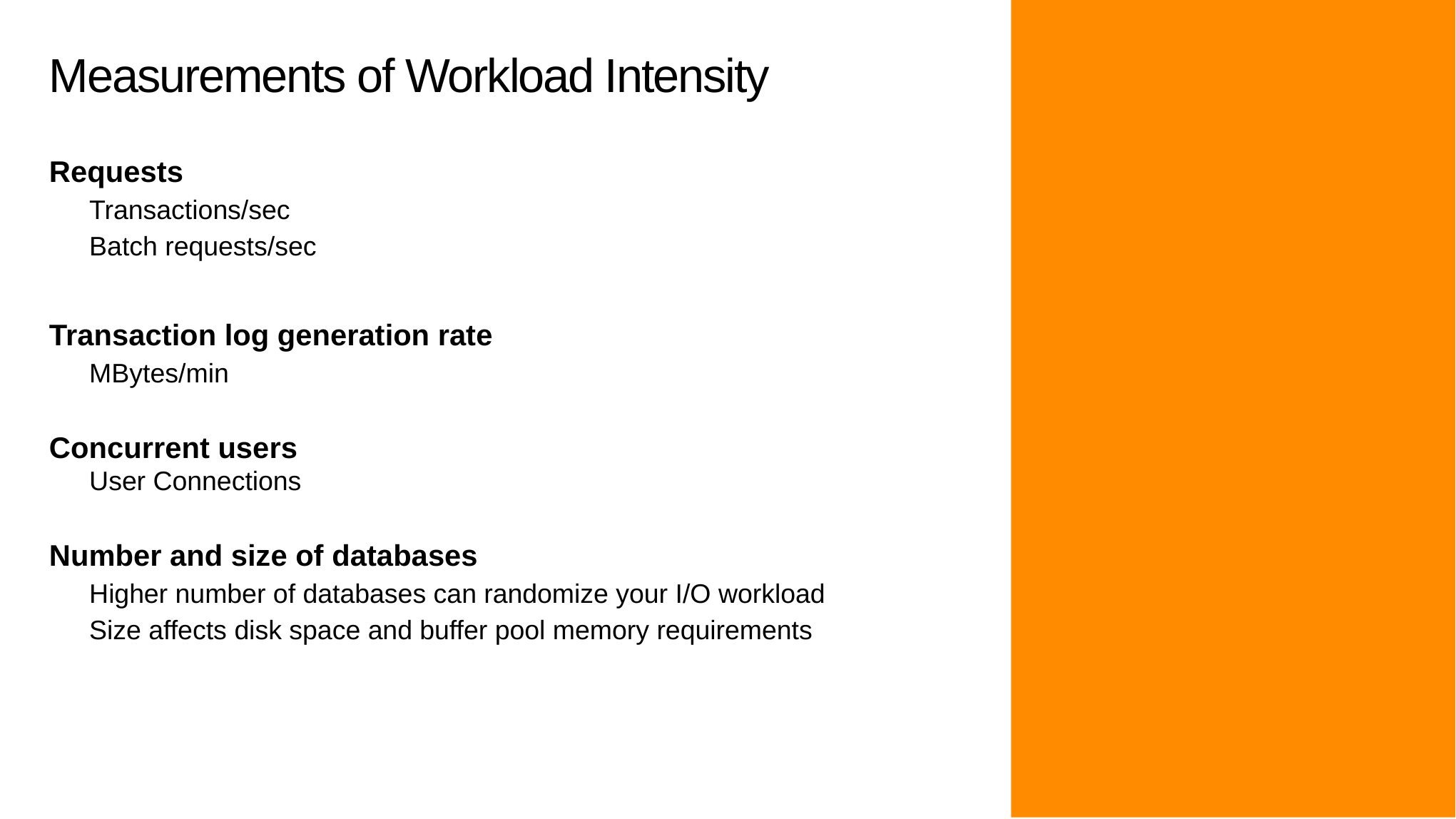

# Measurements of Workload Intensity
Requests
Transactions/sec
Batch requests/sec

Transaction log generation rate
MBytes/min

Concurrent users
User Connections

Number and size of databases
Higher number of databases can randomize your I/O workload
Size affects disk space and buffer pool memory requirements